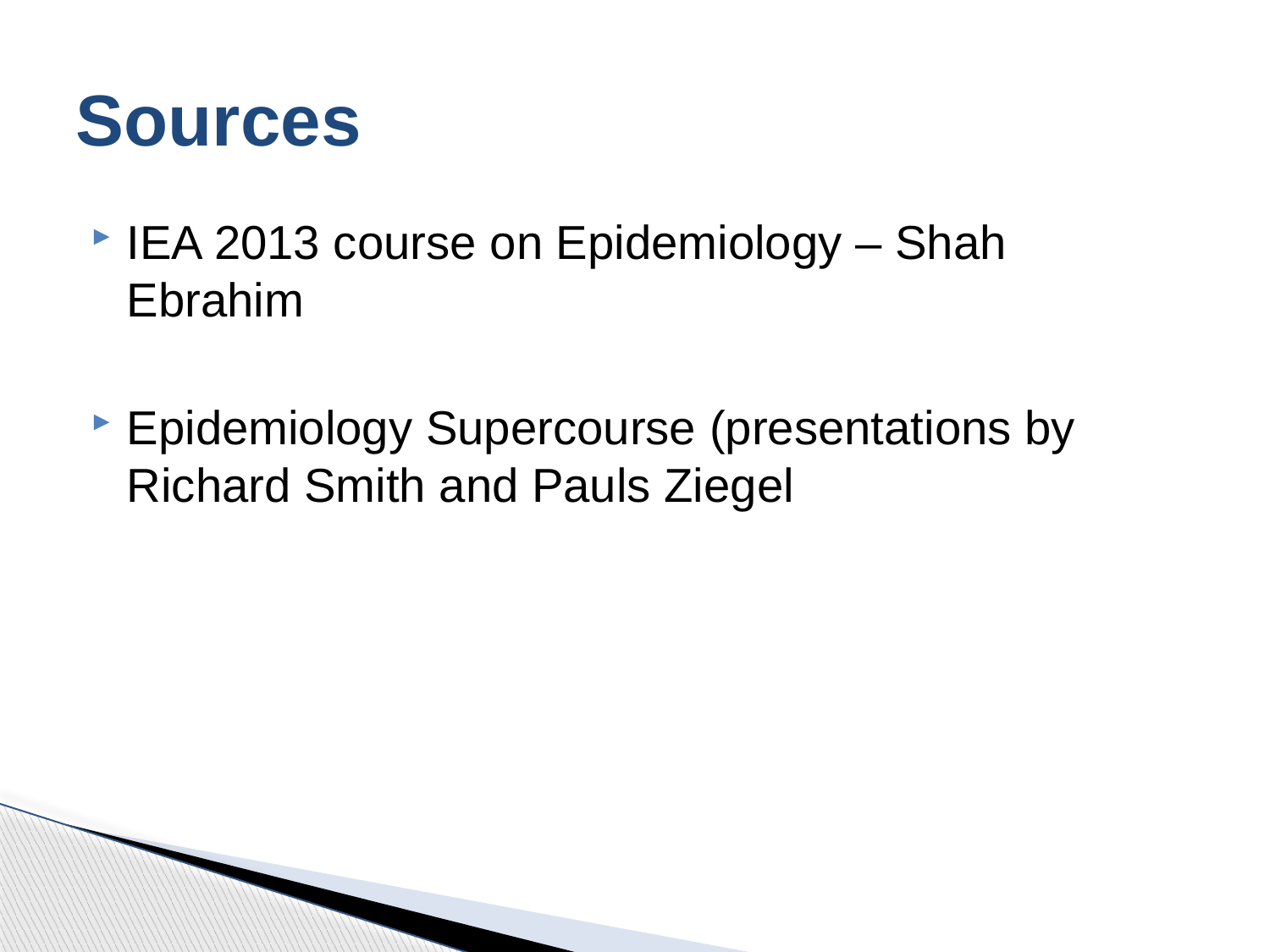

# Sources
IEA 2013 course on Epidemiology – Shah Ebrahim

Epidemiology Supercourse (presentations by Richard Smith and Pauls Ziegel